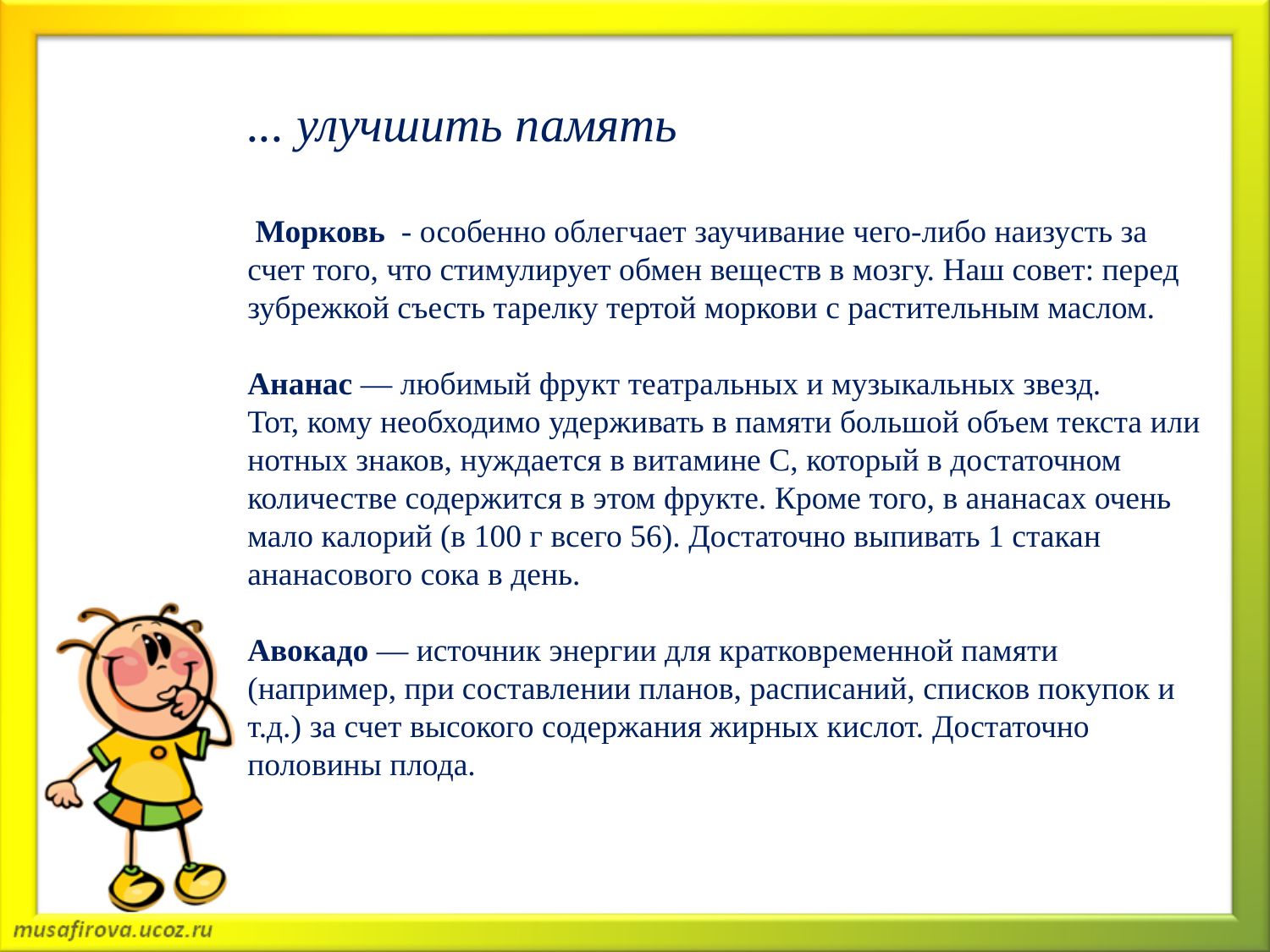

... улучшить память

 Морковь  - особенно облегчает заучивание чего-либо наизусть за счет того, что стимулирует обмен веществ в мозгу. Наш совет: перед зубрежкой съесть тарелку тертой моркови с растительным маслом.

Ананас — любимый фрукт театральных и музыкальных звезд.
Тот, кому необходимо удерживать в памяти большой объем текста или нотных знаков, нуждается в витамине С, который в достаточном количестве содержится в этом фрукте. Кроме того, в ананасах очень мало калорий (в 100 г всего 56). Достаточно выпивать 1 стакан ананасового сока в день.

Авокадо — источник энергии для кратковременной памяти (например, при составлении планов, расписаний, списков покупок и т.д.) за счет высокого содержания жирных кислот. Достаточно половины плода.